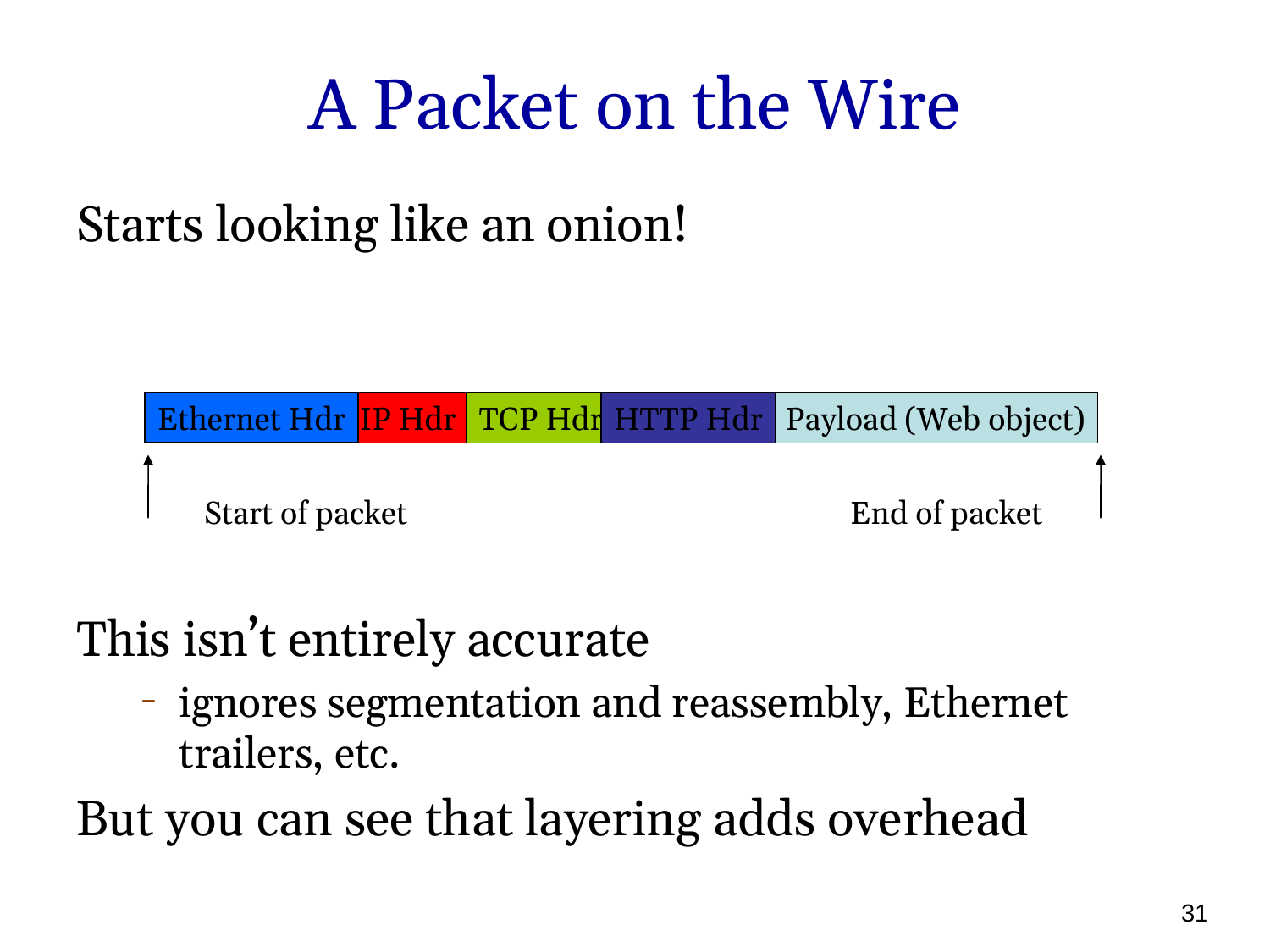

# A Packet on the Wire
Starts looking like an onion!

This isn’t entirely accurate
ignores segmentation and reassembly, Ethernet trailers, etc.
But you can see that layering adds overhead
Ethernet Hdr
IP Hdr
TCP Hdr
HTTP Hdr
Payload (Web object)

Start of packet
End of packet
 31